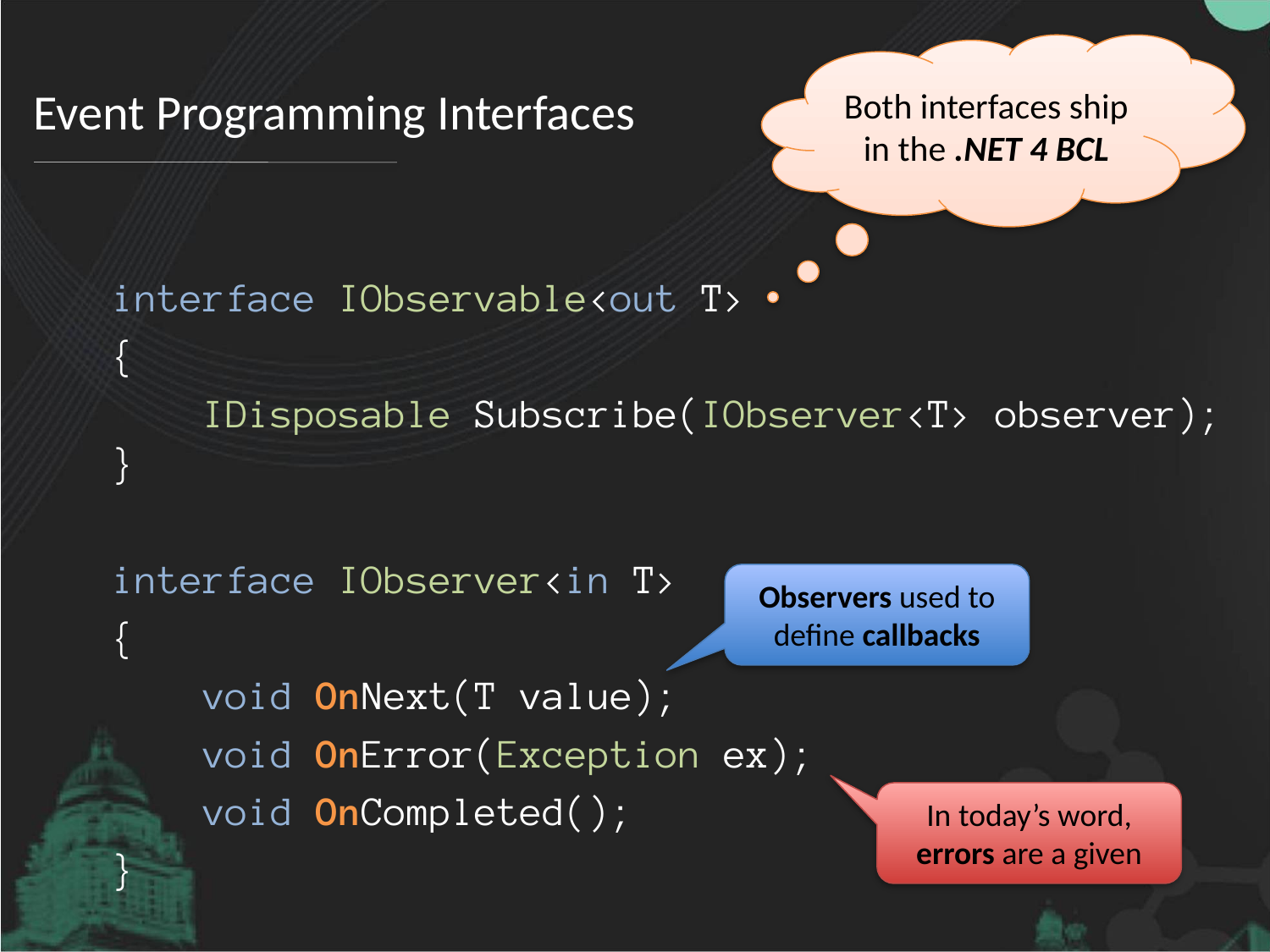

# Event Programming Interfaces
Both interfaces ship in the .NET 4 BCL
interface IObservable<out T>
{
    IDisposable Subscribe(IObserver<T> observer);
}

interface IObserver<in T>
{
    void OnNext(T value);
    void OnError(Exception ex);
    void OnCompleted();
}
Observers used to define callbacks
In today’s word, errors are a given